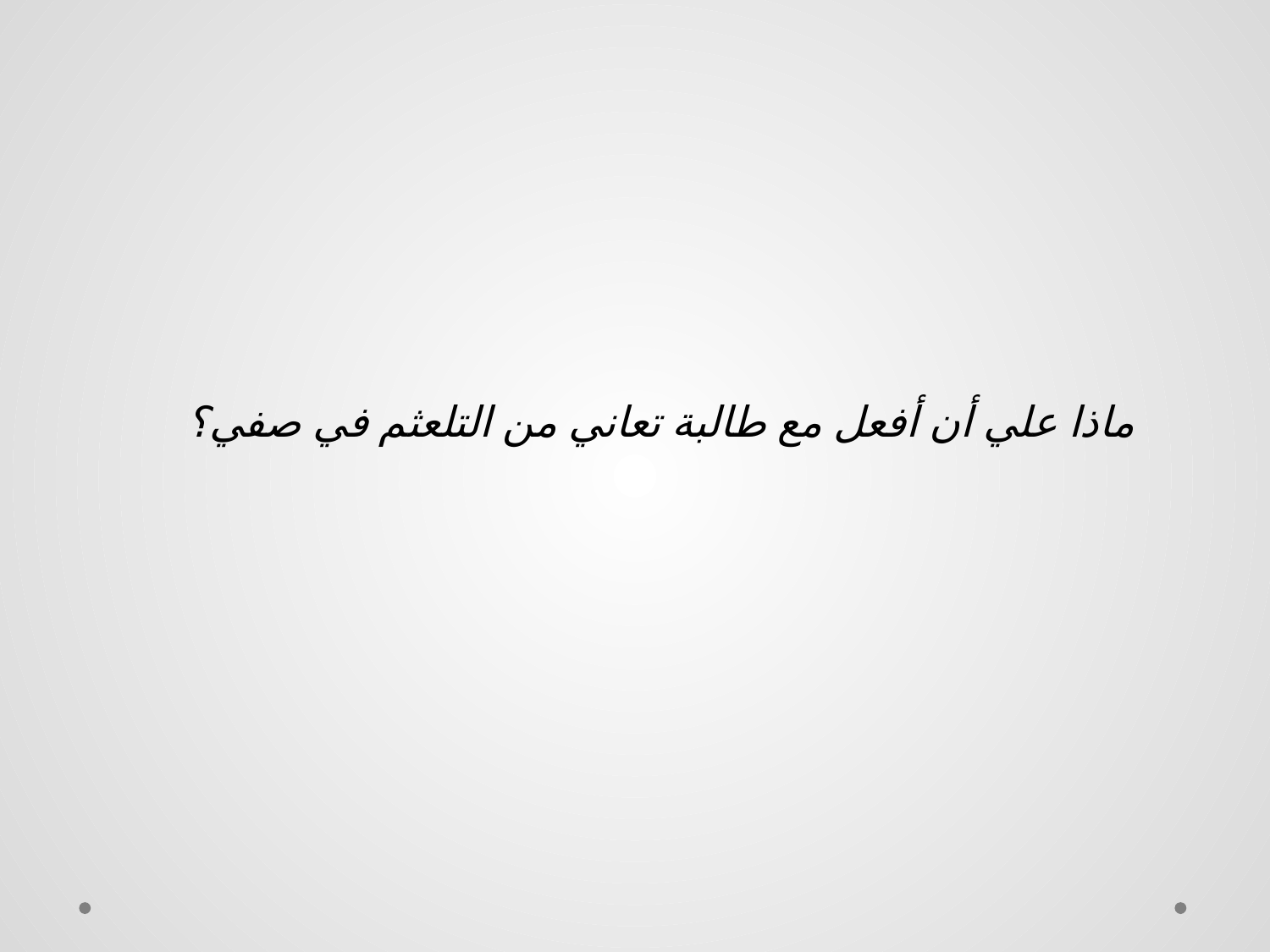

#
ماذا علي أن أفعل مع طالبة تعاني من التلعثم في صفي؟